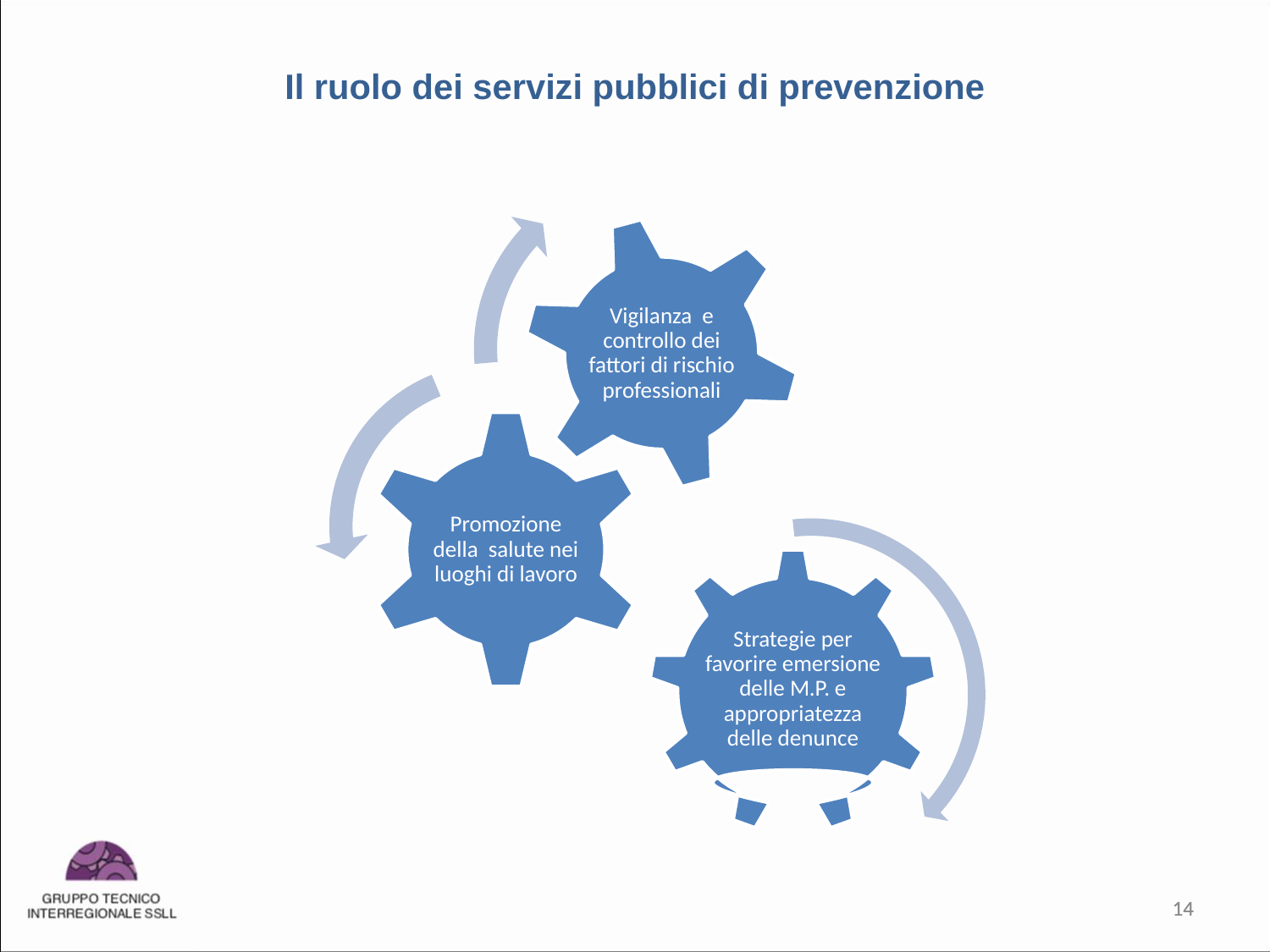

Il ruolo dei servizi pubblici di prevenzione

Vigilanza  e controllo dei fattori di rischio professionali

Promozione della  salute nei luoghi di lavoro

Strategie per favorire emersione delle M.P. e appropriatezza delle denunce
14
14